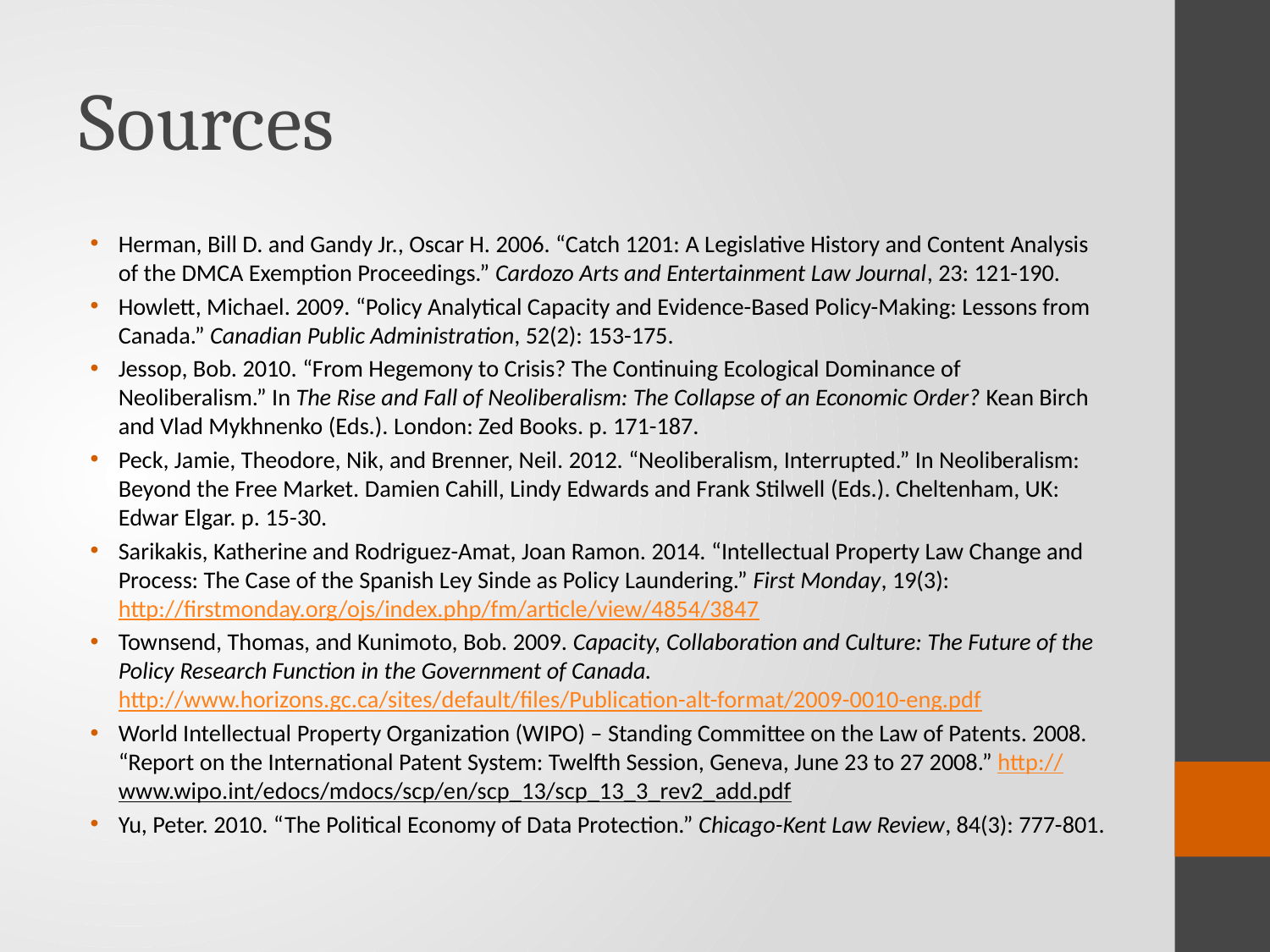

# Sources
Herman, Bill D. and Gandy Jr., Oscar H. 2006. “Catch 1201: A Legislative History and Content Analysis of the DMCA Exemption Proceedings.” Cardozo Arts and Entertainment Law Journal, 23: 121-190.
Howlett, Michael. 2009. “Policy Analytical Capacity and Evidence-Based Policy-Making: Lessons from Canada.” Canadian Public Administration, 52(2): 153-175.
Jessop, Bob. 2010. “From Hegemony to Crisis? The Continuing Ecological Dominance of Neoliberalism.” In The Rise and Fall of Neoliberalism: The Collapse of an Economic Order? Kean Birch and Vlad Mykhnenko (Eds.). London: Zed Books. p. 171-187.
Peck, Jamie, Theodore, Nik, and Brenner, Neil. 2012. “Neoliberalism, Interrupted.” In Neoliberalism: Beyond the Free Market. Damien Cahill, Lindy Edwards and Frank Stilwell (Eds.). Cheltenham, UK: Edwar Elgar. p. 15-30.
Sarikakis, Katherine and Rodriguez-Amat, Joan Ramon. 2014. “Intellectual Property Law Change and Process: The Case of the Spanish Ley Sinde as Policy Laundering.” First Monday, 19(3): http://firstmonday.org/ojs/index.php/fm/article/view/4854/3847
Townsend, Thomas, and Kunimoto, Bob. 2009. Capacity, Collaboration and Culture: The Future of the Policy Research Function in the Government of Canada. http://www.horizons.gc.ca/sites/default/files/Publication-alt-format/2009-0010-eng.pdf
World Intellectual Property Organization (WIPO) – Standing Committee on the Law of Patents. 2008. “Report on the International Patent System: Twelfth Session, Geneva, June 23 to 27 2008.” http://www.wipo.int/edocs/mdocs/scp/en/scp_13/scp_13_3_rev2_add.pdf
Yu, Peter. 2010. “The Political Economy of Data Protection.” Chicago-Kent Law Review, 84(3): 777-801.